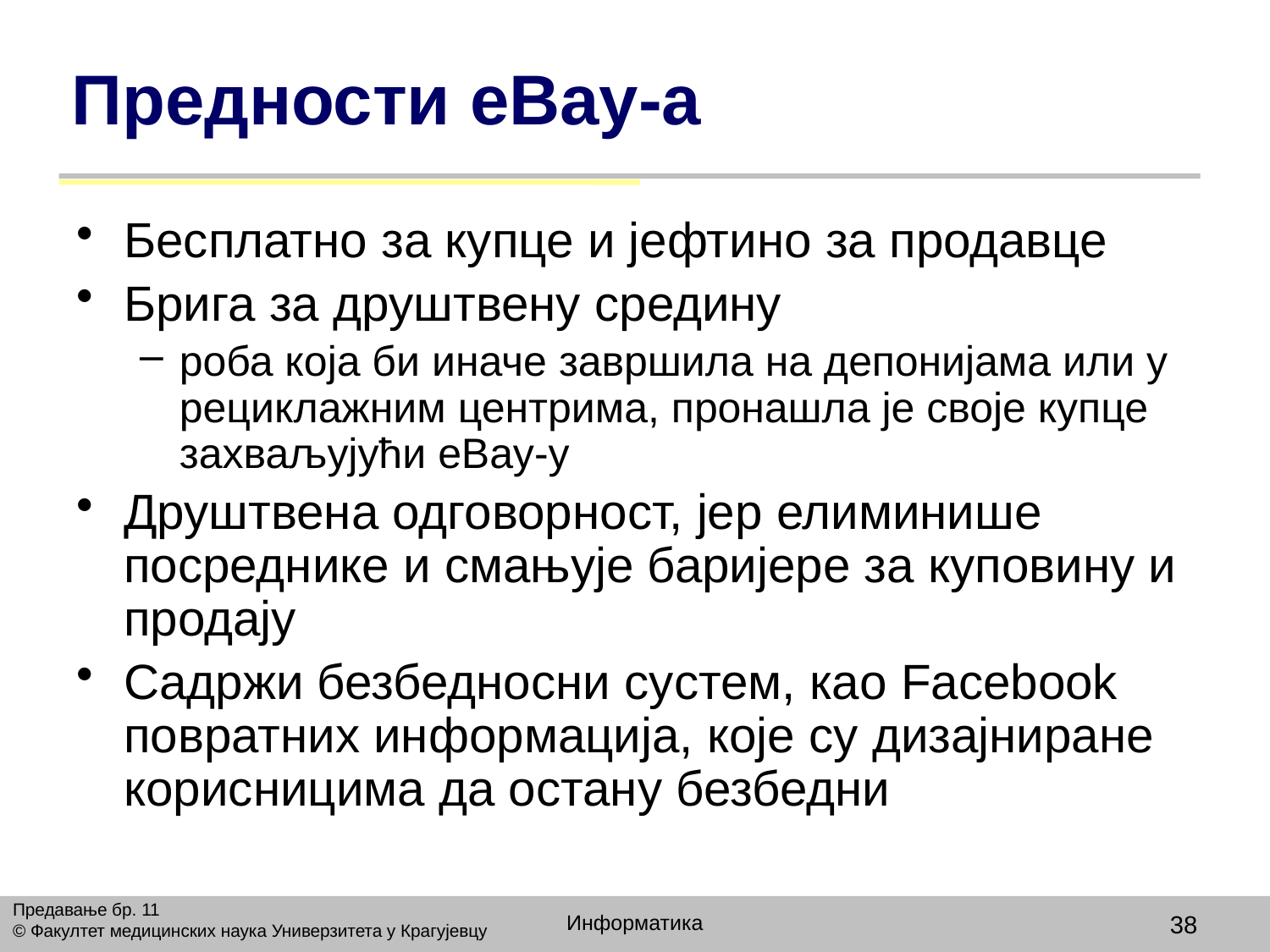

# Предности eBay-а
Бесплатно за купце и јефтино за продавце
Брига за друштвену средину
роба која би иначе завршила на депонијама или у рециклажним центрима, пронашла је своје купце захваљујући eBay-у
Друштвена одговорност, јер елиминише посреднике и смањује баријере за куповину и продају
Садржи безбедносни сyстем, као Facebook повратних информација, које су дизајниране корисницима да остану безбедни
Предавање бр. 11
© Факултет медицинских наука Универзитета у Крагујевцу
Информатика
38